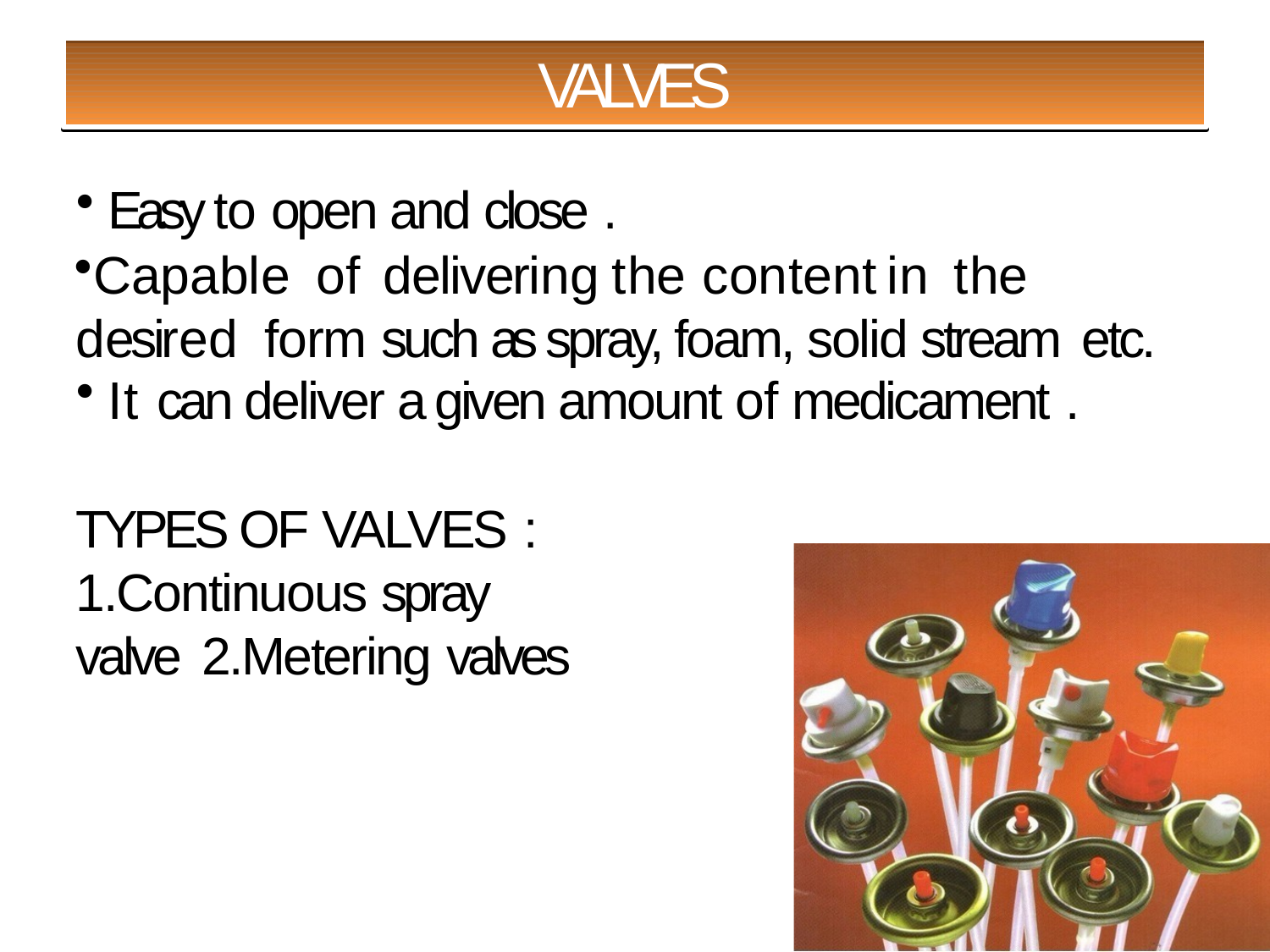

# VALVES
Easy to open and close .
Capable	of	delivering	the	content	in	the	desired  form such as spray, foam, solid stream etc.
It can deliver a given amount of medicament .

TYPES OF VALVES :
1.Continuous spray valve  2.Metering valves